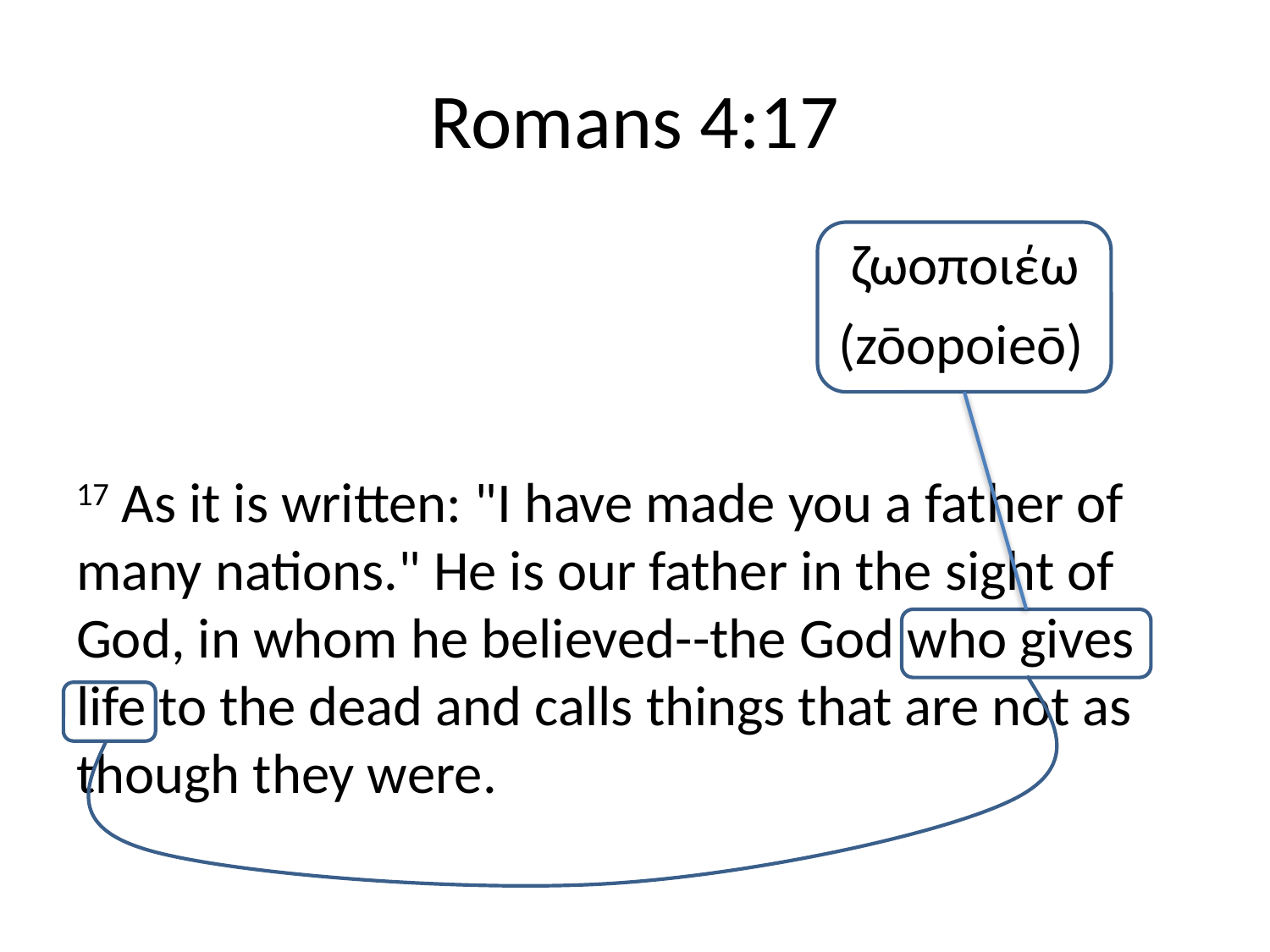

# Romans 4:17
						 ζωοποιέω
						(zōopoieō)

17 As it is written: "I have made you a father of many nations." He is our father in the sight of God, in whom he believed--the God who gives life to the dead and calls things that are not as though they were.